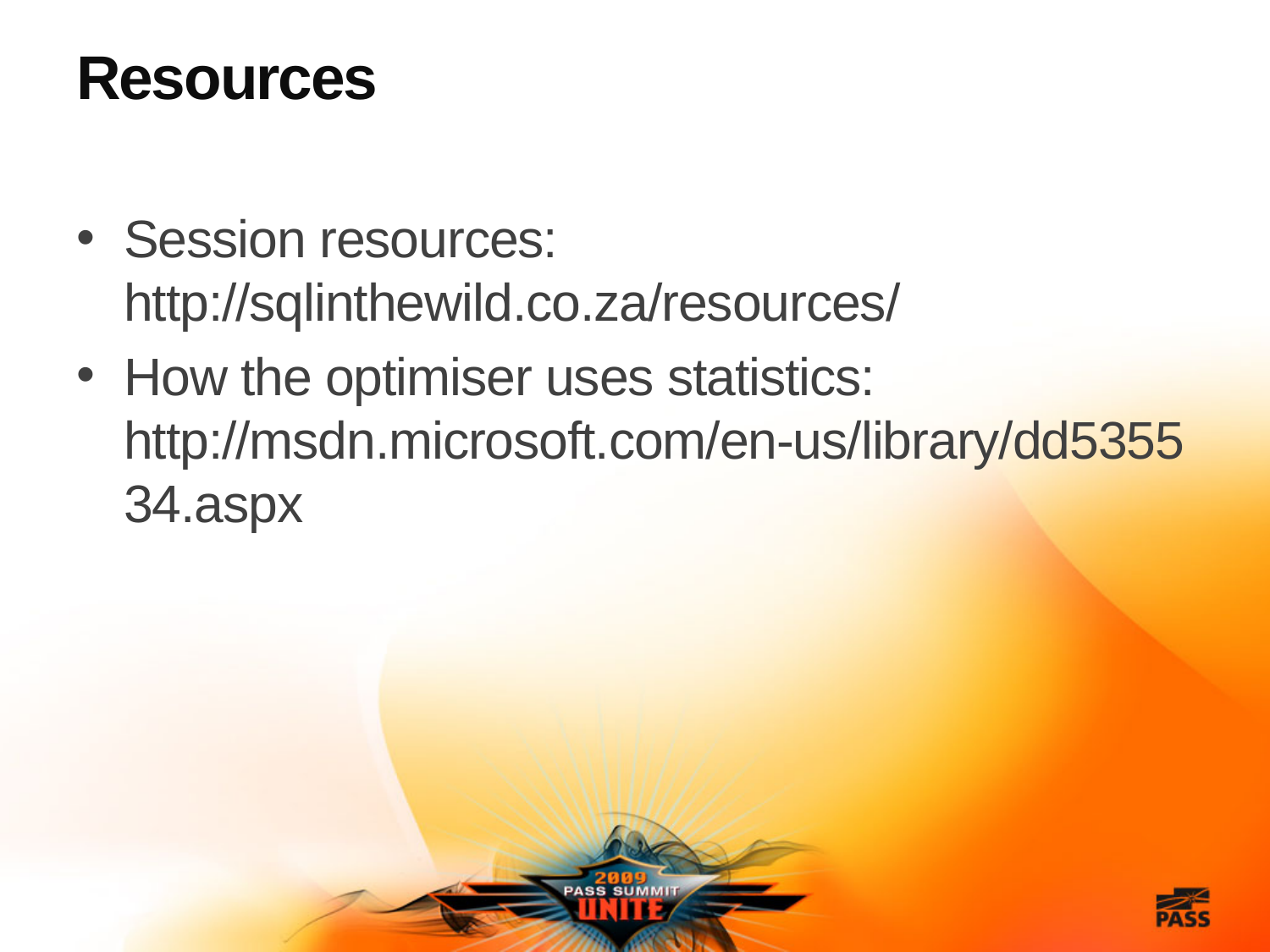

# Resources
Session resources: http://sqlinthewild.co.za/resources/
How the optimiser uses statistics: http://msdn.microsoft.com/en-us/library/dd535534.aspx